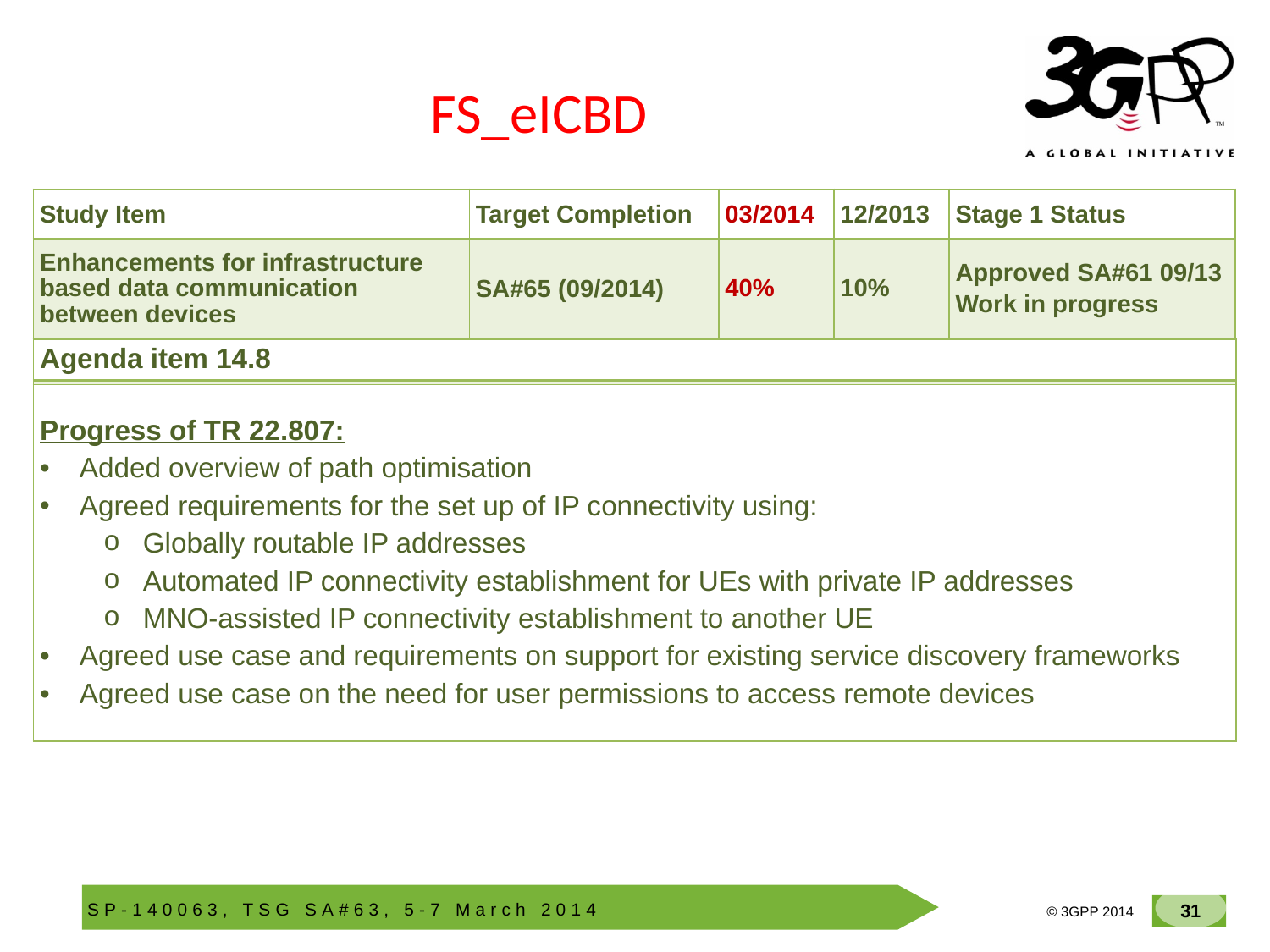

# FS_eICBD
| Study Item | Target Completion | 03/2014 | 12/2013 | Stage 1 Status |
| --- | --- | --- | --- | --- |
| Enhancements for infrastructure based data communication between devices | SA#65 (09/2014) | 40% | 10% | Approved SA#61 09/13 Work in progress |
| Agenda item 14.8 |
| --- |
|  |
| Progress of TR 22.807: Added overview of path optimisation Agreed requirements for the set up of IP connectivity using: Globally routable IP addresses Automated IP connectivity establishment for UEs with private IP addresses MNO-assisted IP connectivity establishment to another UE Agreed use case and requirements on support for existing service discovery frameworks Agreed use case on the need for user permissions to access remote devices |